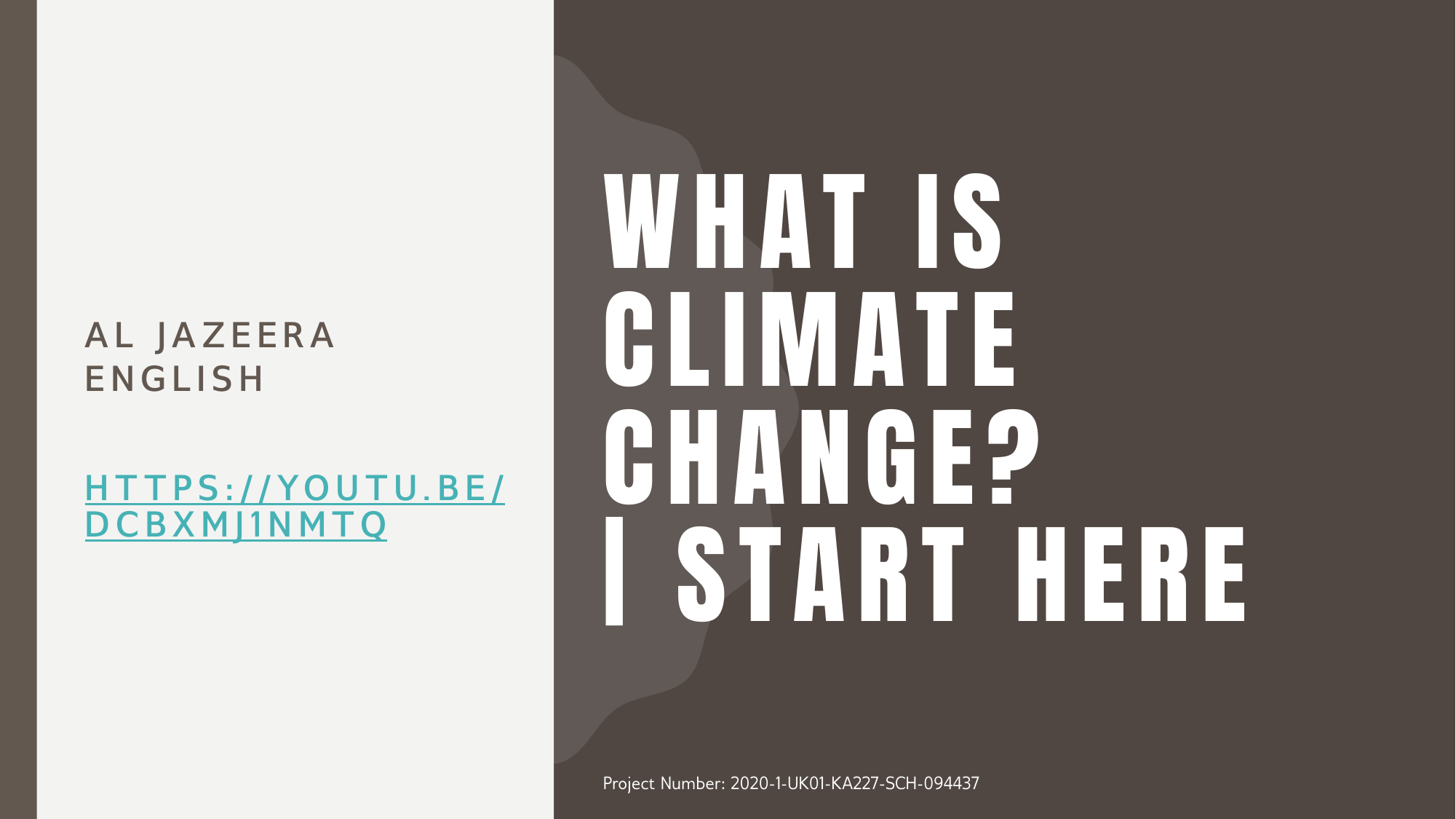

# What is Climate Change? | Start Here
Al Jazeera English

https://youtu.be/dcBXmj1nMTQ
Project Number: 2020-1-UK01-KA227-SCH-094437